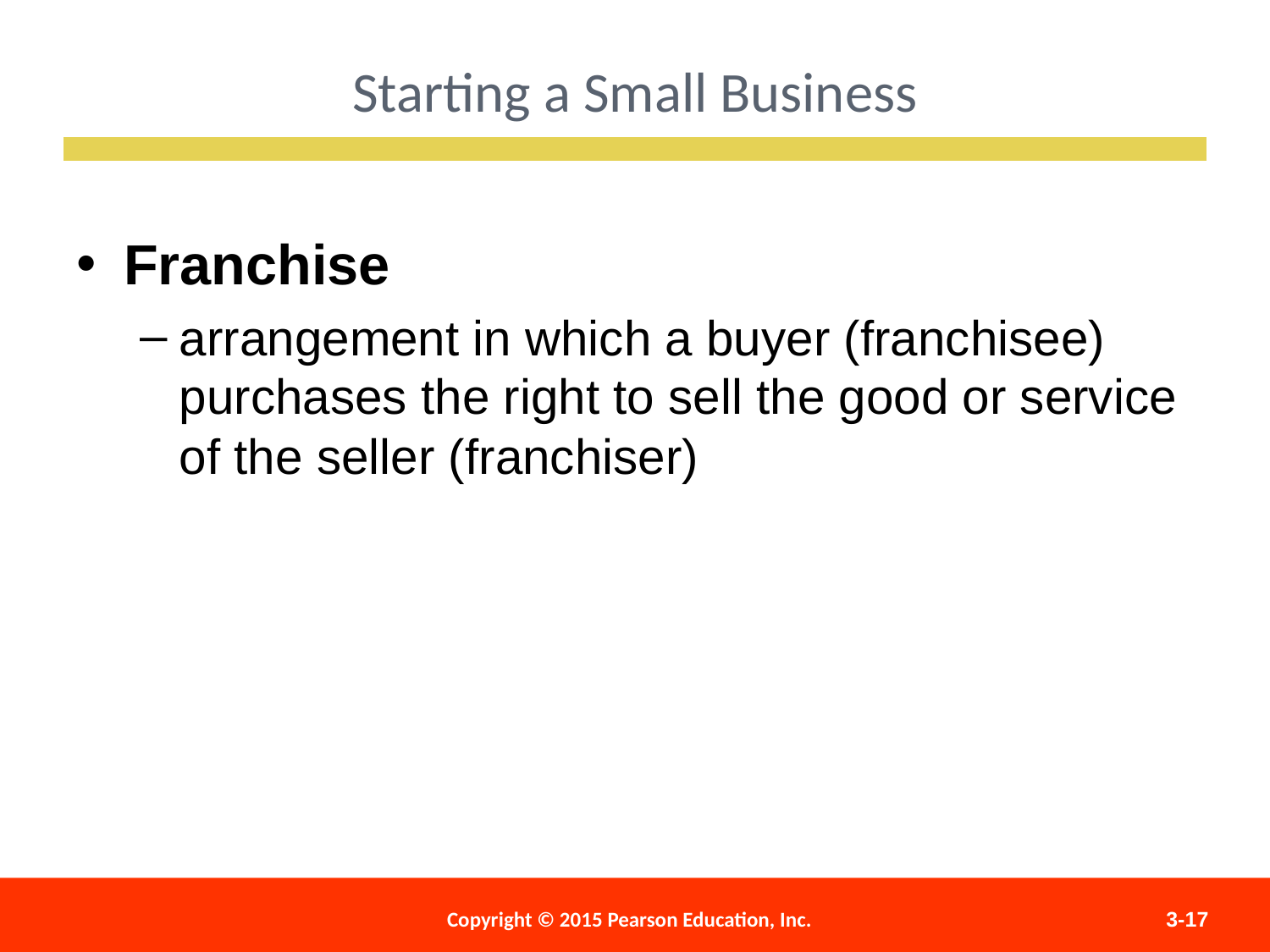

Starting a Small Business
Franchise
arrangement in which a buyer (franchisee) purchases the right to sell the good or service of the seller (franchiser)